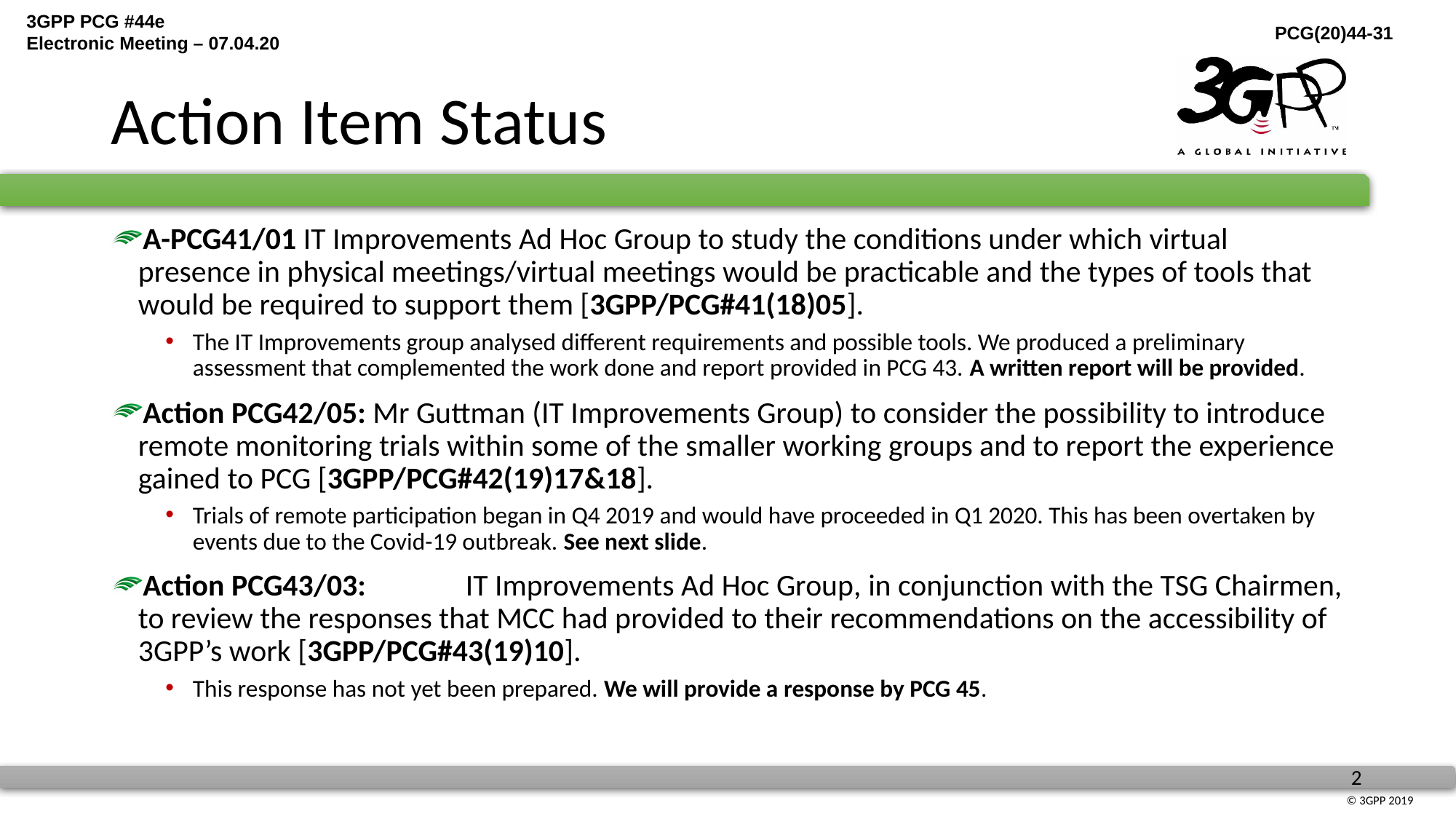

# Action Item Status
A-PCG41/01 IT Improvements Ad Hoc Group to study the conditions under which virtual presence in physical meetings/virtual meetings would be practicable and the types of tools that would be required to support them [3GPP/PCG#41(18)05].
The IT Improvements group analysed different requirements and possible tools. We produced a preliminary assessment that complemented the work done and report provided in PCG 43. A written report will be provided.
Action PCG42/05: Mr Guttman (IT Improvements Group) to consider the possibility to introduce remote monitoring trials within some of the smaller working groups and to report the experience gained to PCG [3GPP/PCG#42(19)17&18].
Trials of remote participation began in Q4 2019 and would have proceeded in Q1 2020. This has been overtaken by events due to the Covid-19 outbreak. See next slide.
Action PCG43/03:	IT Improvements Ad Hoc Group, in conjunction with the TSG Chairmen, to review the responses that MCC had provided to their recommendations on the accessibility of 3GPP’s work [3GPP/PCG#43(19)10].
This response has not yet been prepared. We will provide a response by PCG 45.